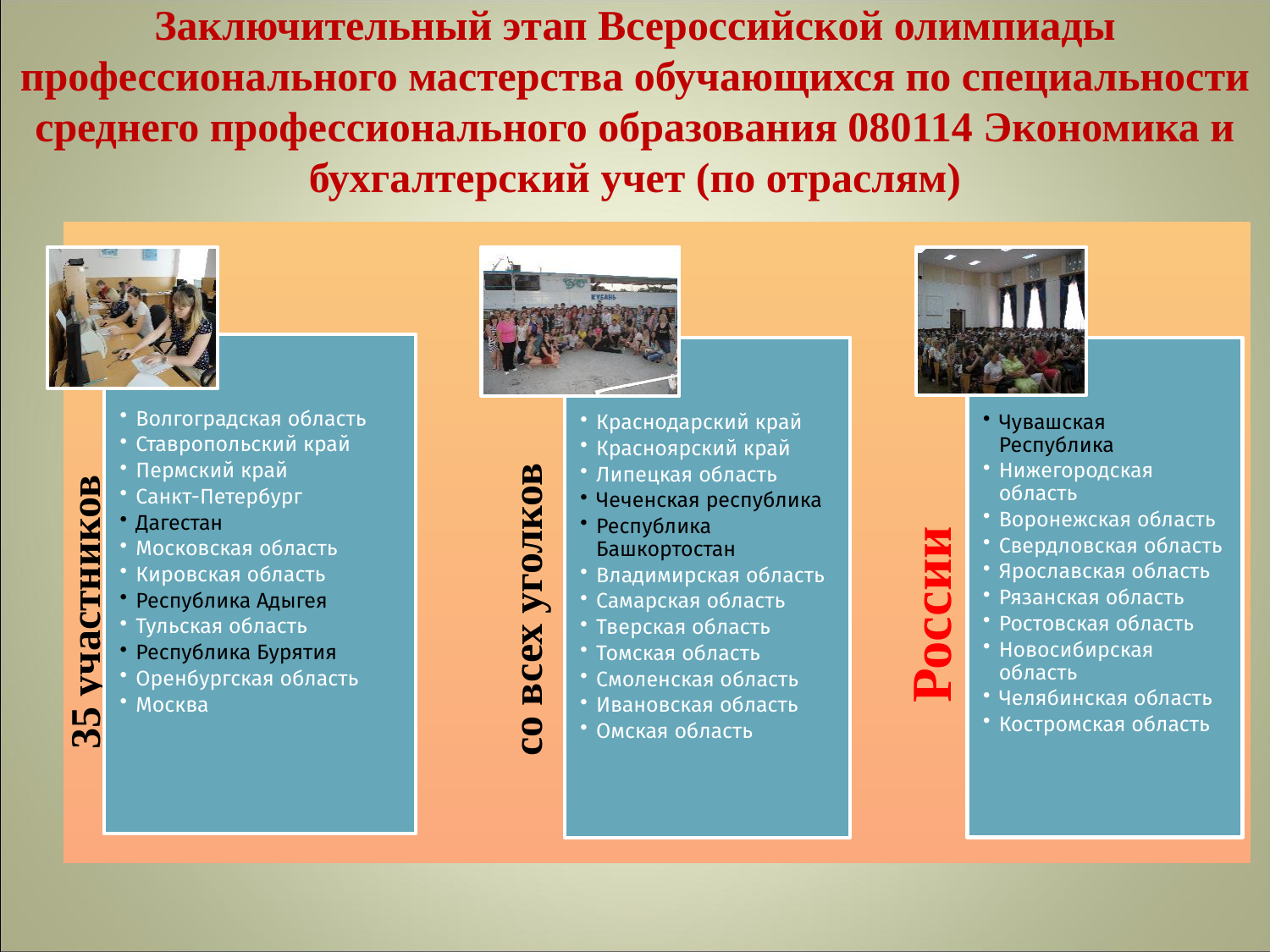

# Заключительный этап Всероссийской олимпиады профессионального мастерства обучающихся по специальности среднего профессионального образования 080114 Экономика и бухгалтерский учет (по отраслям)
35 участников

Волгоградская область
Ставропольский край
Пермский край
Санкт-Петербург
Дагестан
Московская область
Кировская область
Республика Адыгея
Тульская область
Республика Бурятия
Оренбургская область
Москва
со всех уголков

Краснодарский край
Красноярский край
Липецкая область
Чеченская республика
Республика Башкортостан
Владимирская область
Самарская область
Тверская область
Томская область
Смоленская область
Ивановская область
Омская область
России

Чувашская Республика
Нижегородская область
Воронежская область
Свердловская область
Ярославская область
Рязанская область
Ростовская область
Новосибирская область
Челябинская область
Костромская область